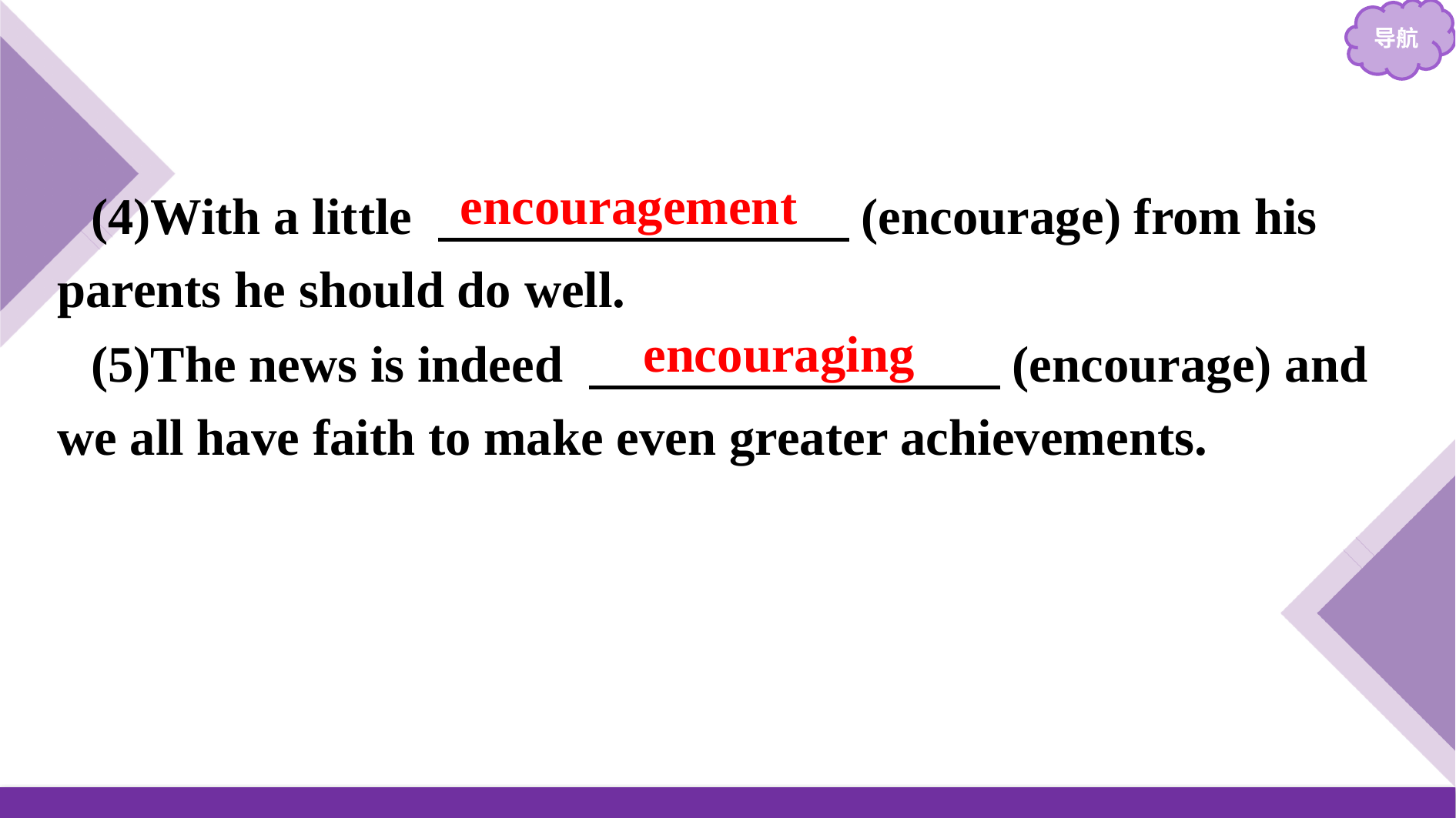

(4)With a little 　　　　　　　　(encourage) from his parents he should do well.
(5)The news is indeed 　　　　　　　　(encourage) and we all have faith to make even greater achievements.
encouragement
encouraging